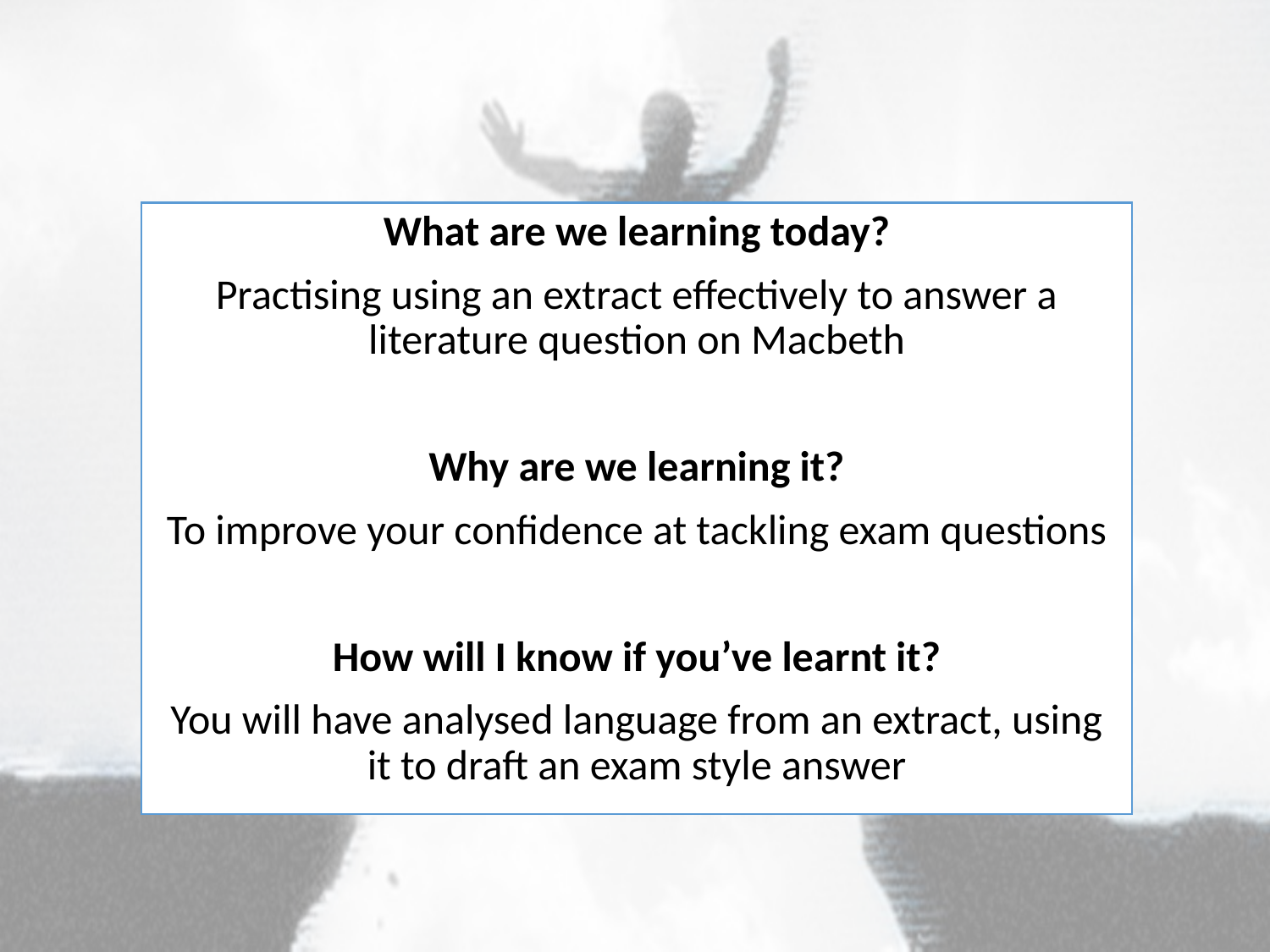

#
What are we learning today?
Practising using an extract effectively to answer a literature question on Macbeth

Why are we learning it?
To improve your confidence at tackling exam questions

How will I know if you’ve learnt it?
You will have analysed language from an extract, using it to draft an exam style answer